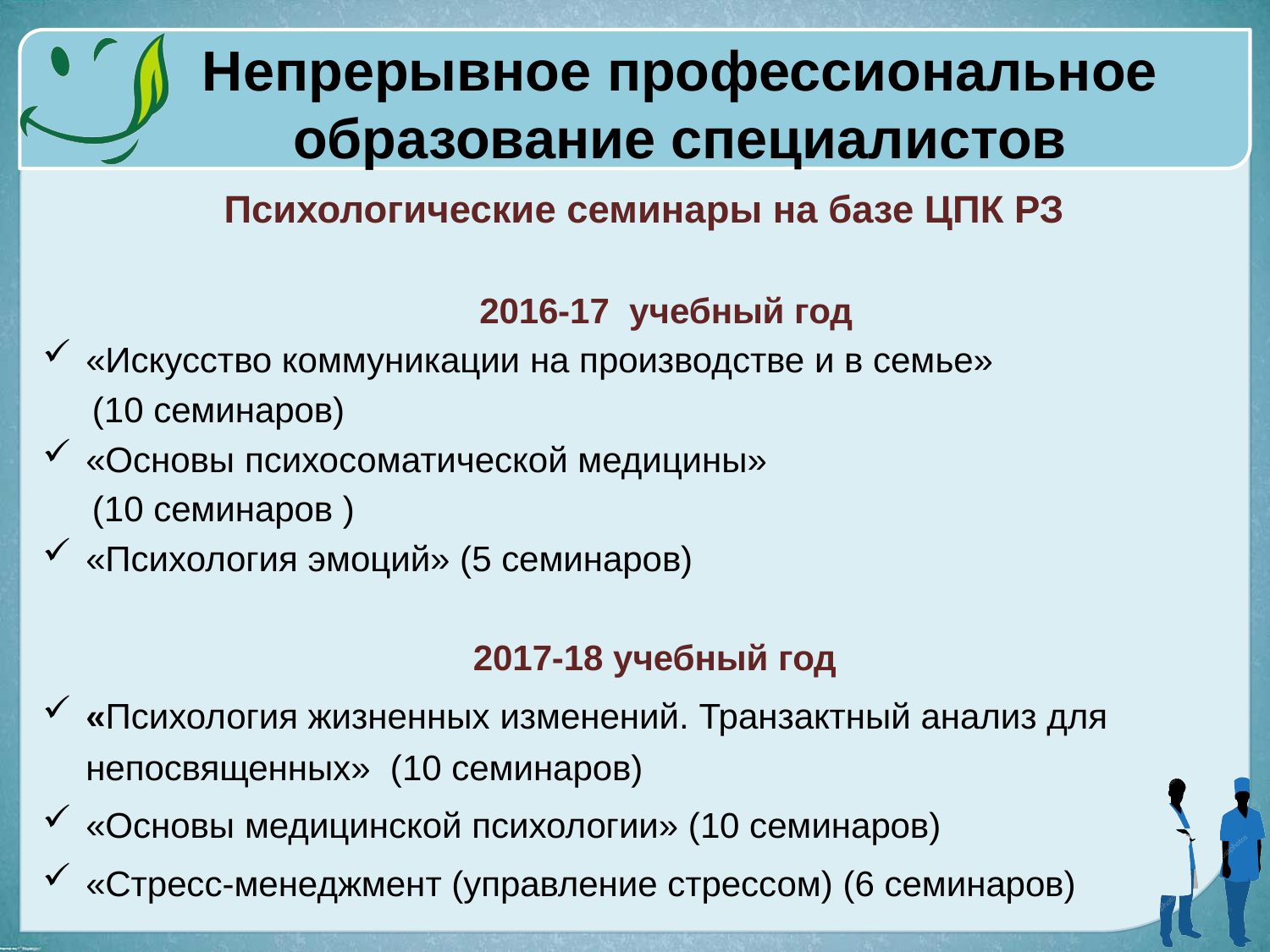

# Непрерывное профессиональное образование специалистов
Психологические семинары на базе ЦПК РЗ

    2016-17  учебный год
«Искусство коммуникации на производстве и в семье»
     (10 семинаров)
«Основы психосоматической медицины»
     (10 семинаров )
«Психология эмоций» (5 семинаров)

 2017-18 учебный год
«Психология жизненных изменений. Транзактный анализ для непосвященных»  (10 семинаров)
«Основы медицинской психологии» (10 семинаров)
«Стресс-менеджмент (управление стрессом) (6 семинаров)